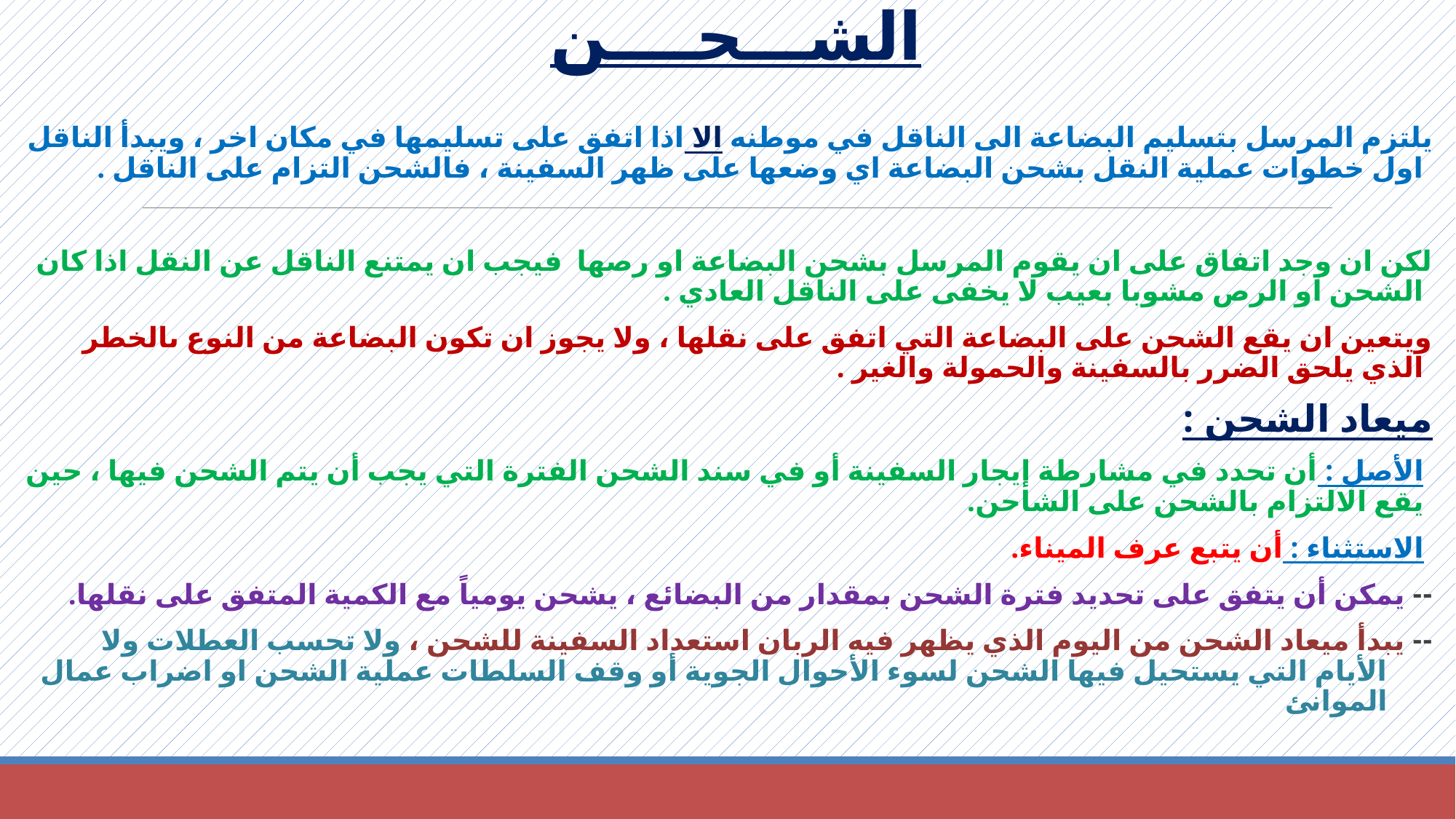

# الشـــحــــن

يلتزم المرسل بتسليم البضاعة الى الناقل في موطنه الا اذا اتفق على تسليمها في مكان اخر ، ويبدأ الناقل اول خطوات عملية النقل بشحن البضاعة اي وضعها على ظهر السفينة ، فالشحن التزام على الناقل .

لكن ان وجد اتفاق على ان يقوم المرسل بشحن البضاعة او رصها  فيجب ان يمتنع الناقل عن النقل اذا كان الشحن او الرص مشوبا بعيب لا يخفى على الناقل العادي .
ويتعين ان يقع الشحن على البضاعة التي اتفق على نقلها ، ولا يجوز ان تكون البضاعة من النوع ىالخطر الذي يلحق الضرر بالسفينة والحمولة والغير .
ميعاد الشحن :
الأصل : أن تحدد في مشارطة إيجار السفينة أو في سند الشحن الفترة التي يجب أن يتم الشحن فيها ، حين يقع الالتزام بالشحن على الشاحن.
الاستثناء : أن يتبع عرف الميناء.
-- يمكن أن يتفق على تحديد فترة الشحن بمقدار من البضائع ، يشحن يومياً مع الكمية المتفق على نقلها.
-- يبدأ ميعاد الشحن من اليوم الذي يظهر فيه الربان استعداد السفينة للشحن ، ولا تحسب العطلات ولا الأيام التي يستحيل فيها الشحن لسوء الأحوال الجوية أو وقف السلطات عملية الشحن او اضراب عمال الموانئ